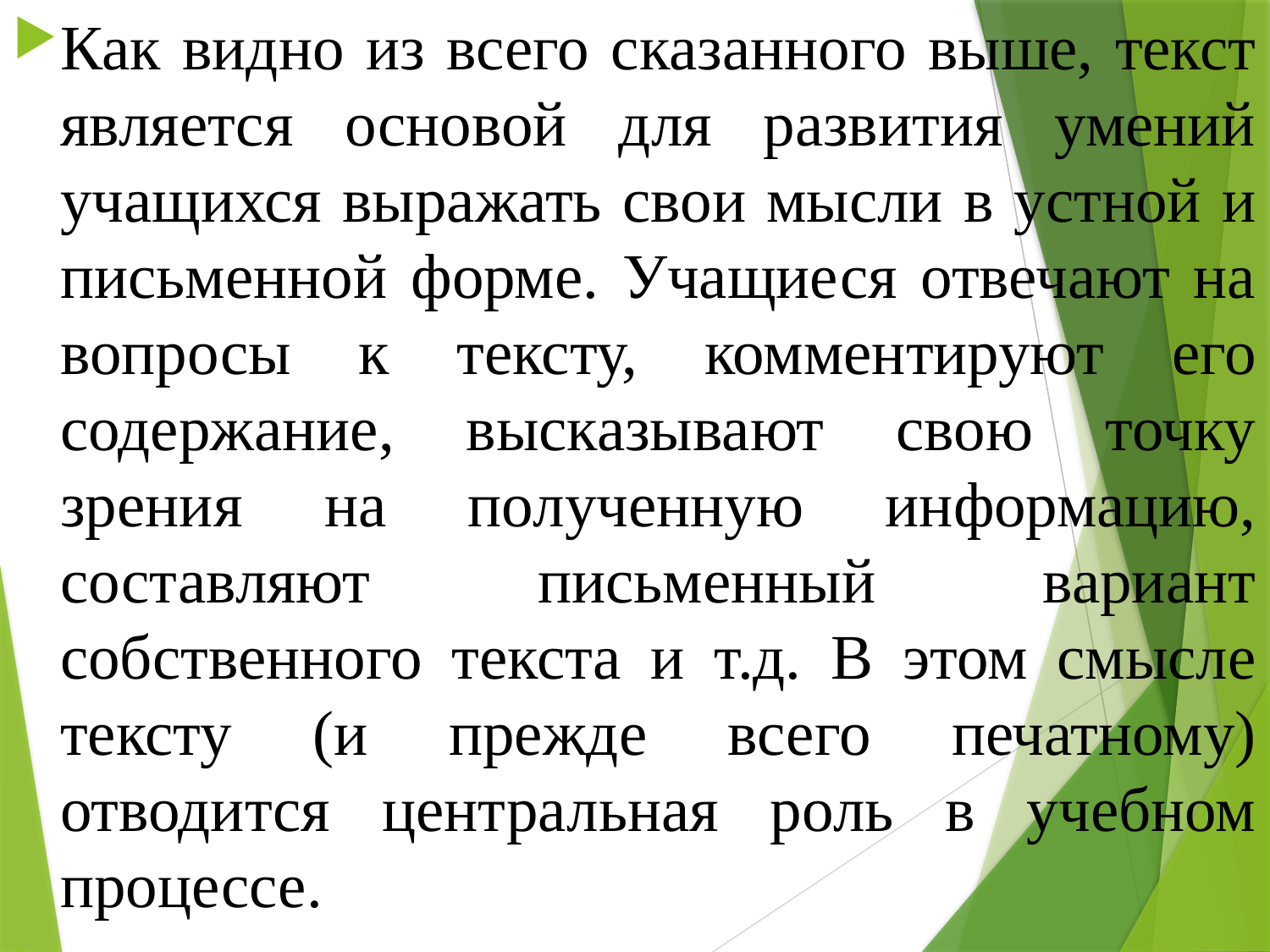

Как видно из всего сказанного выше, текст является основой для развития умений учащихся выражать свои мысли в устной и письменной форме. Учащиеся отвечают на вопросы к тексту, комментируют его содержание, высказывают свою точку зрения на полученную информацию, составляют письменный вариант собственного текста и т.д. В этом смысле тексту (и прежде всего печатному) отводится центральная роль в учебном процессе.

#